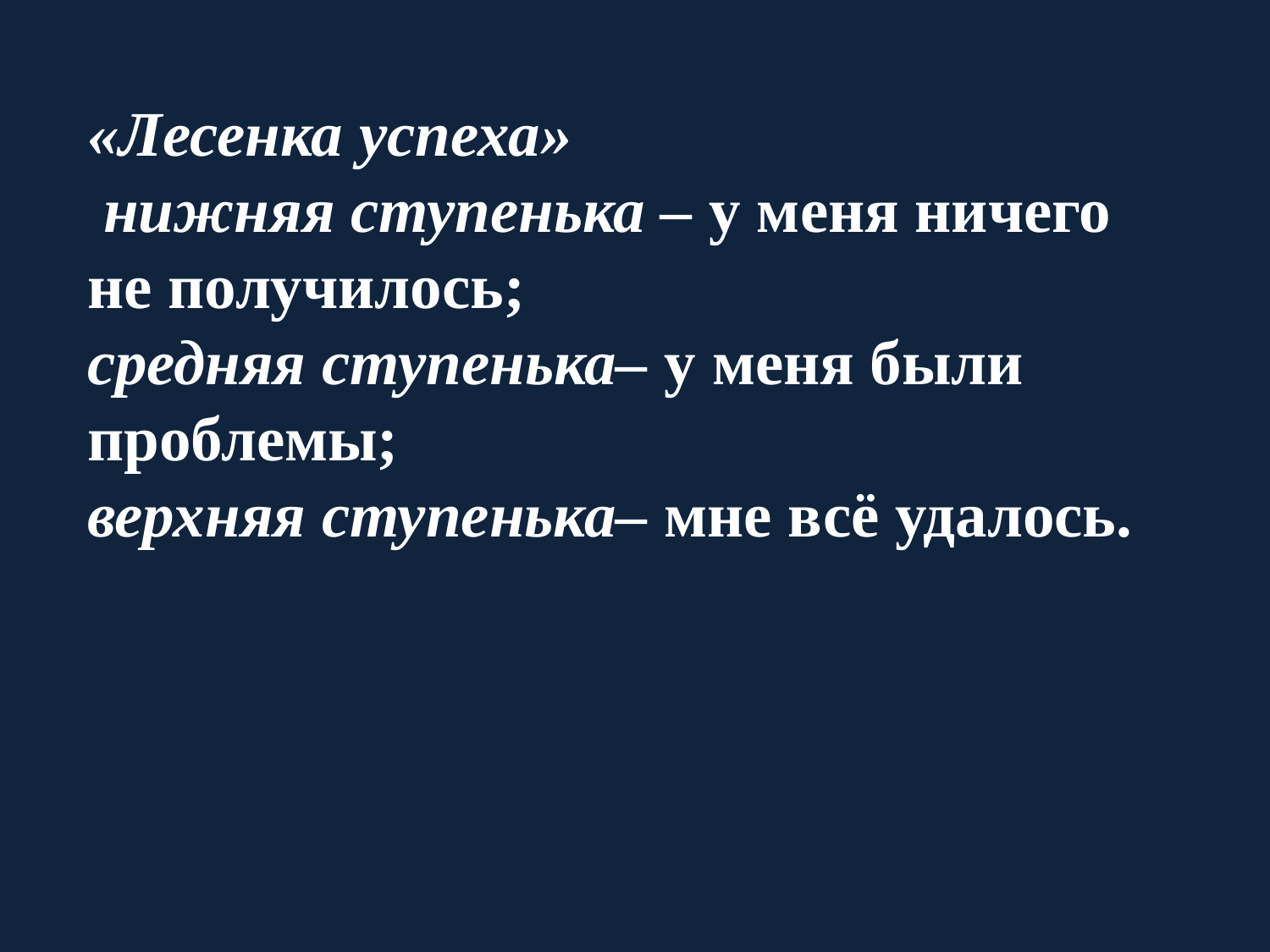

«Лесенка успеха»
 нижняя ступенька – у меня ничего не получилось;
средняя ступенька– у меня были проблемы;
верхняя ступенька– мне всё удалось.